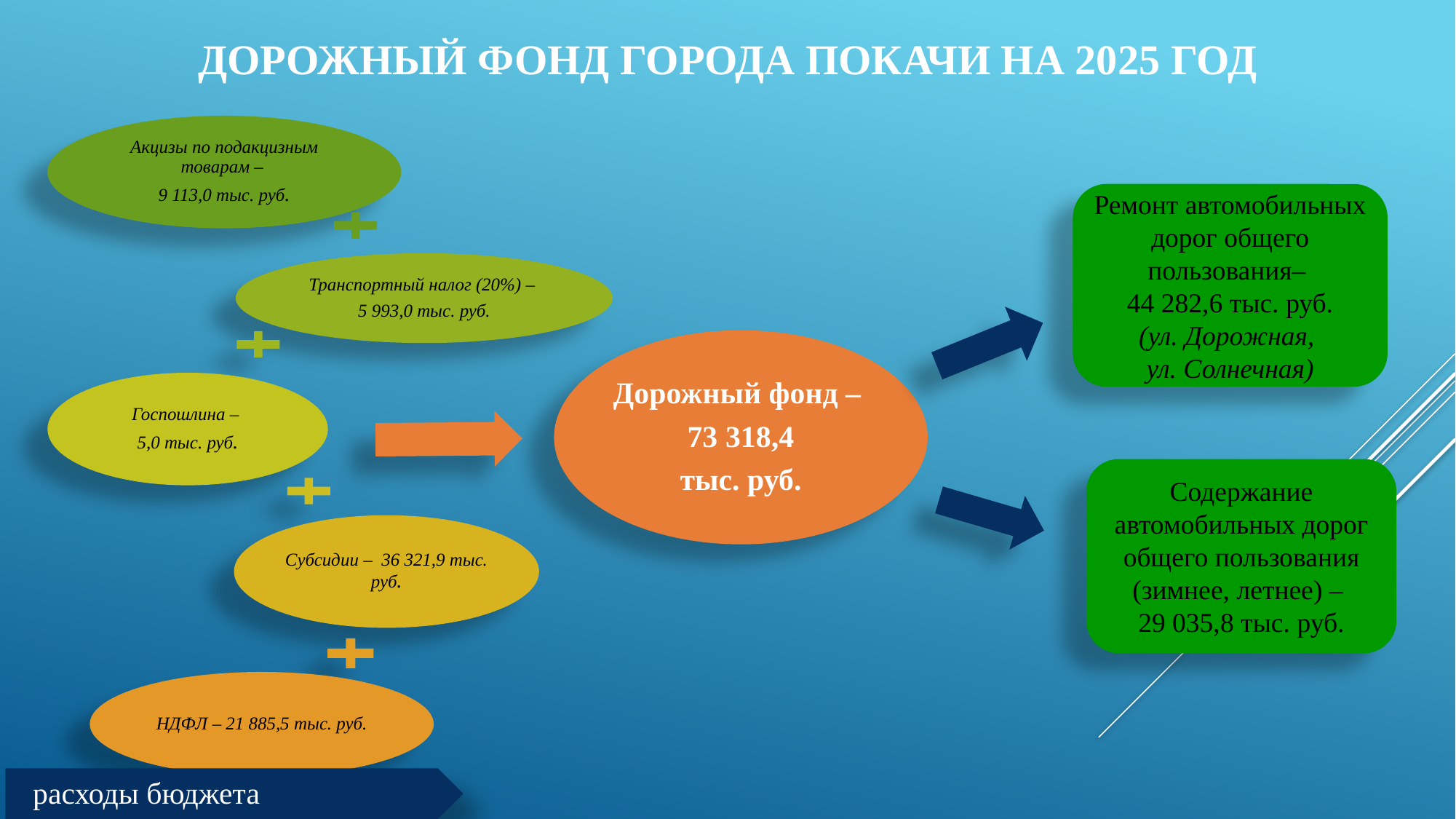

ДОРОЖНЫЙ ФОНД ГОРОДА ПОКАЧИ НА 2025 ГОД
Акцизы по подакцизным товарам –
9 113,0 тыс. руб.

Транспортный налог (20%) –
5 993,0 тыс. руб.

Госпошлина –
5,0 тыс. руб.

Субсидии –  36 321,9 тыс. руб.

НДФЛ – 21 885,5 тыс. руб.

Дорожный фонд –
73 318,4
тыс. руб.
Ремонт автомобильных дорог общего пользования–
44 282,6 тыс. руб.
(ул. Дорожная,
ул. Солнечная)

Содержание автомобильных дорог общего пользования (зимнее, летнее) –
29 035,8 тыс. руб.

расходы бюджета